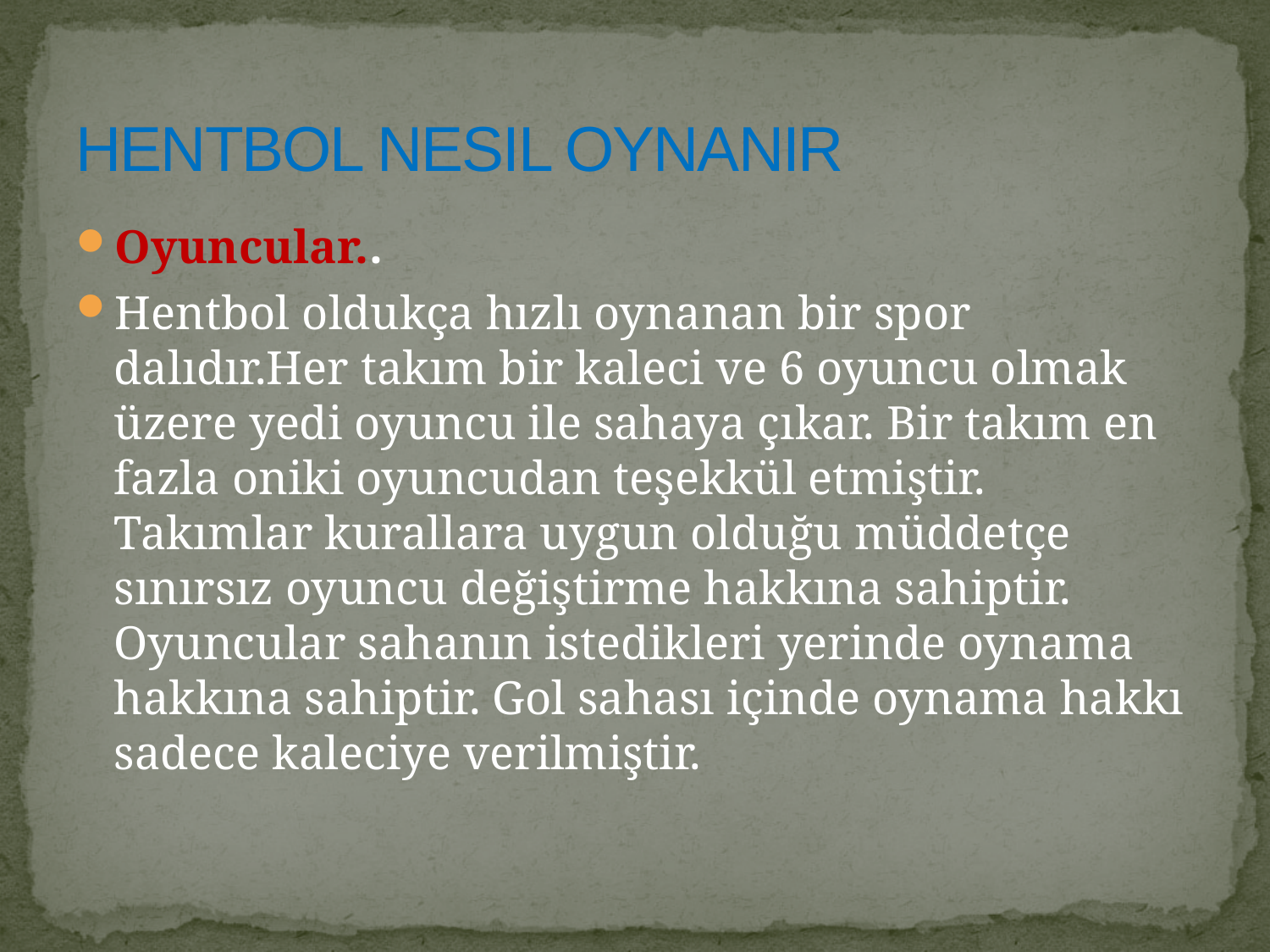

# HENTBOL NESIL OYNANIR
Oyuncular..
Hentbol oldukça hızlı oynanan bir spor dalıdır.Her takım bir kaleci ve 6 oyuncu olmak üzere yedi oyuncu ile sahaya çıkar. Bir takım en fazla oniki oyuncudan teşekkül etmiştir. Takımlar kurallara uygun olduğu müddetçe sınırsız oyuncu değiştirme hakkına sahiptir. Oyuncular sahanın istedikleri yerinde oynama hakkına sahiptir. Gol sahası içinde oynama hakkı sadece kaleciye verilmiştir.